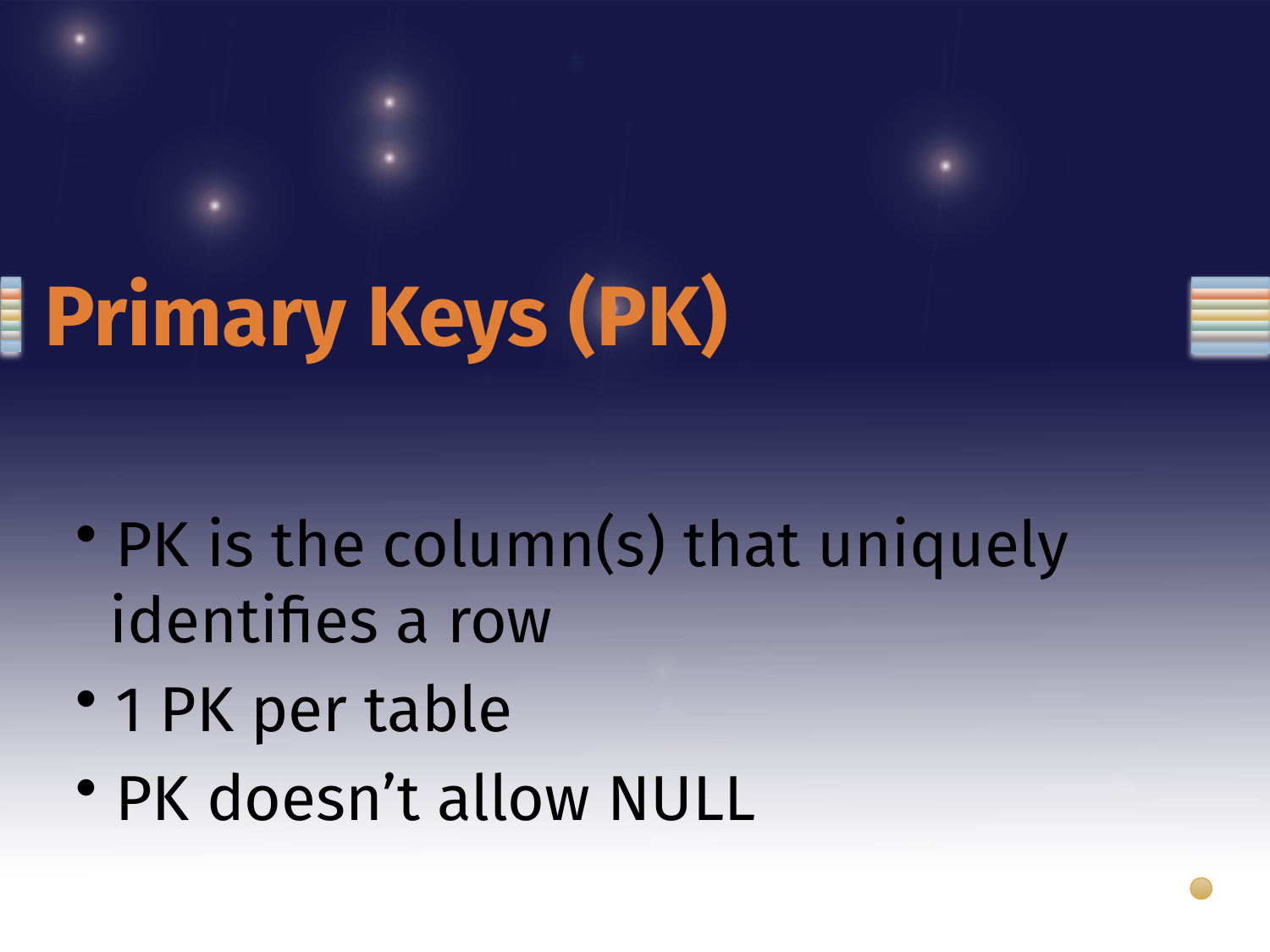

# Primary Keys (PK)

 PK is the column(s) that uniquely
  identifies a row
 1 PK per table
 PK doesn’t allow NULL